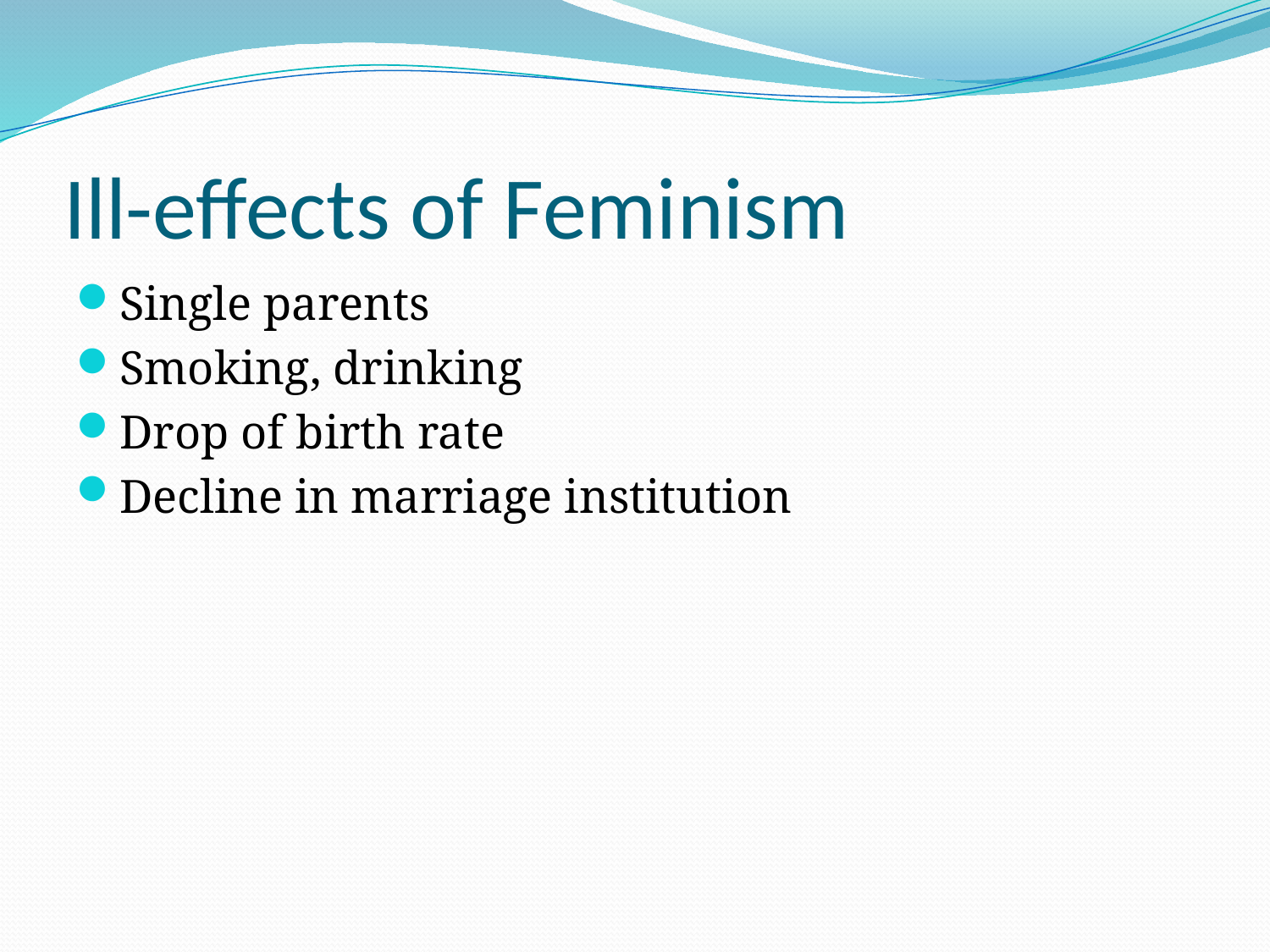

# Ill-effects of Feminism
Single parents
Smoking, drinking
Drop of birth rate
Decline in marriage institution